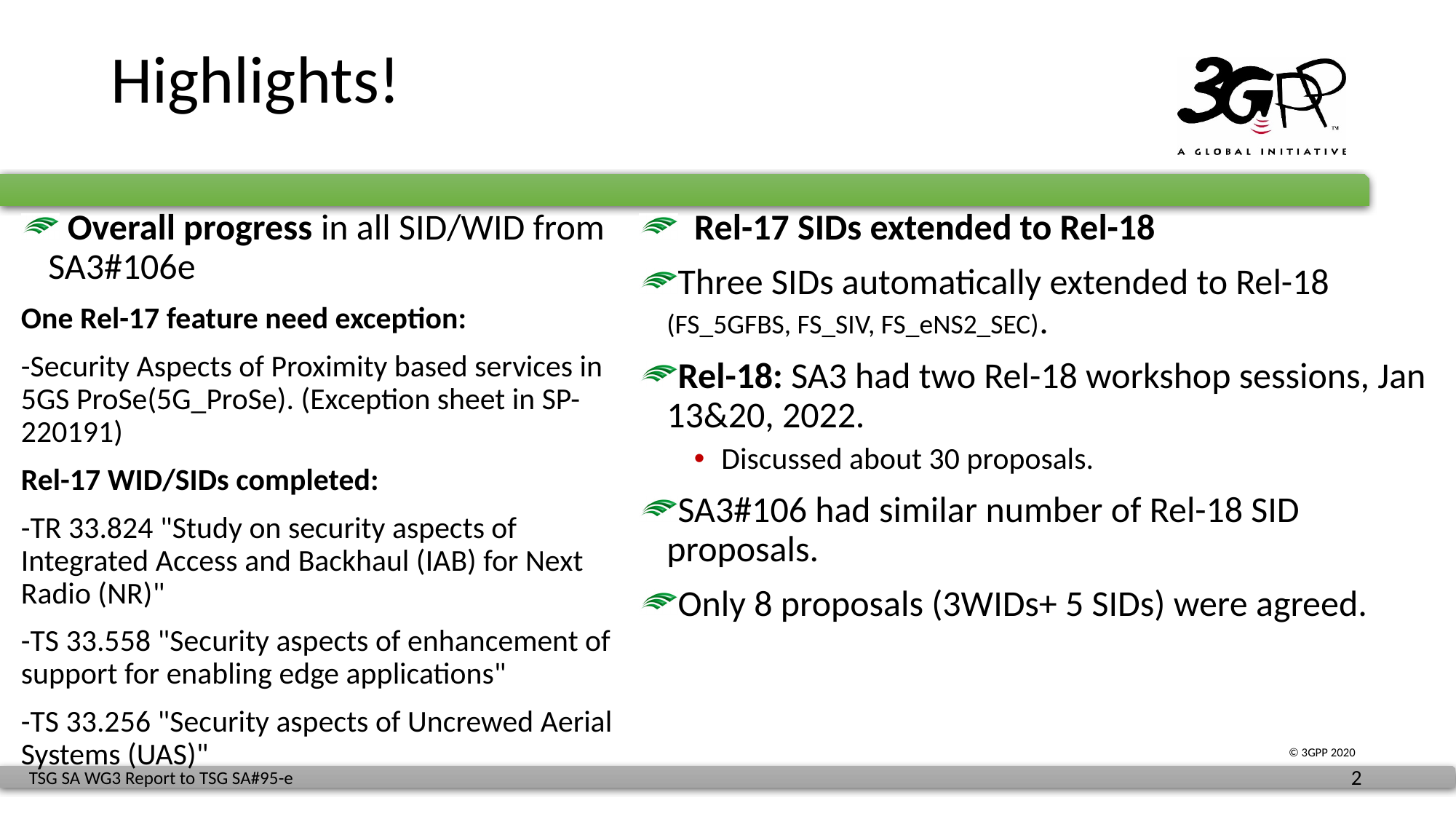

# Highlights!
 Overall progress in all SID/WID from SA3#106e
One Rel-17 feature need exception:
-Security Aspects of Proximity based services in 5GS ProSe(5G_ProSe). (Exception sheet in SP-220191)
Rel-17 WID/SIDs completed:
-TR 33.824 "Study on security aspects of Integrated Access and Backhaul (IAB) for Next Radio (NR)"
-TS 33.558 "Security aspects of enhancement of support for enabling edge applications"
-TS 33.256 "Security aspects of Uncrewed Aerial Systems (UAS)"

  Rel-17 SIDs extended to Rel-18
Three SIDs automatically extended to Rel-18 (FS_5GFBS, FS_SIV, FS_eNS2_SEC).
Rel-18: SA3 had two Rel-18 workshop sessions, Jan 13&20, 2022.
Discussed about 30 proposals.
SA3#106 had similar number of Rel-18 SID proposals.
Only 8 proposals (3WIDs+ 5 SIDs) were agreed.